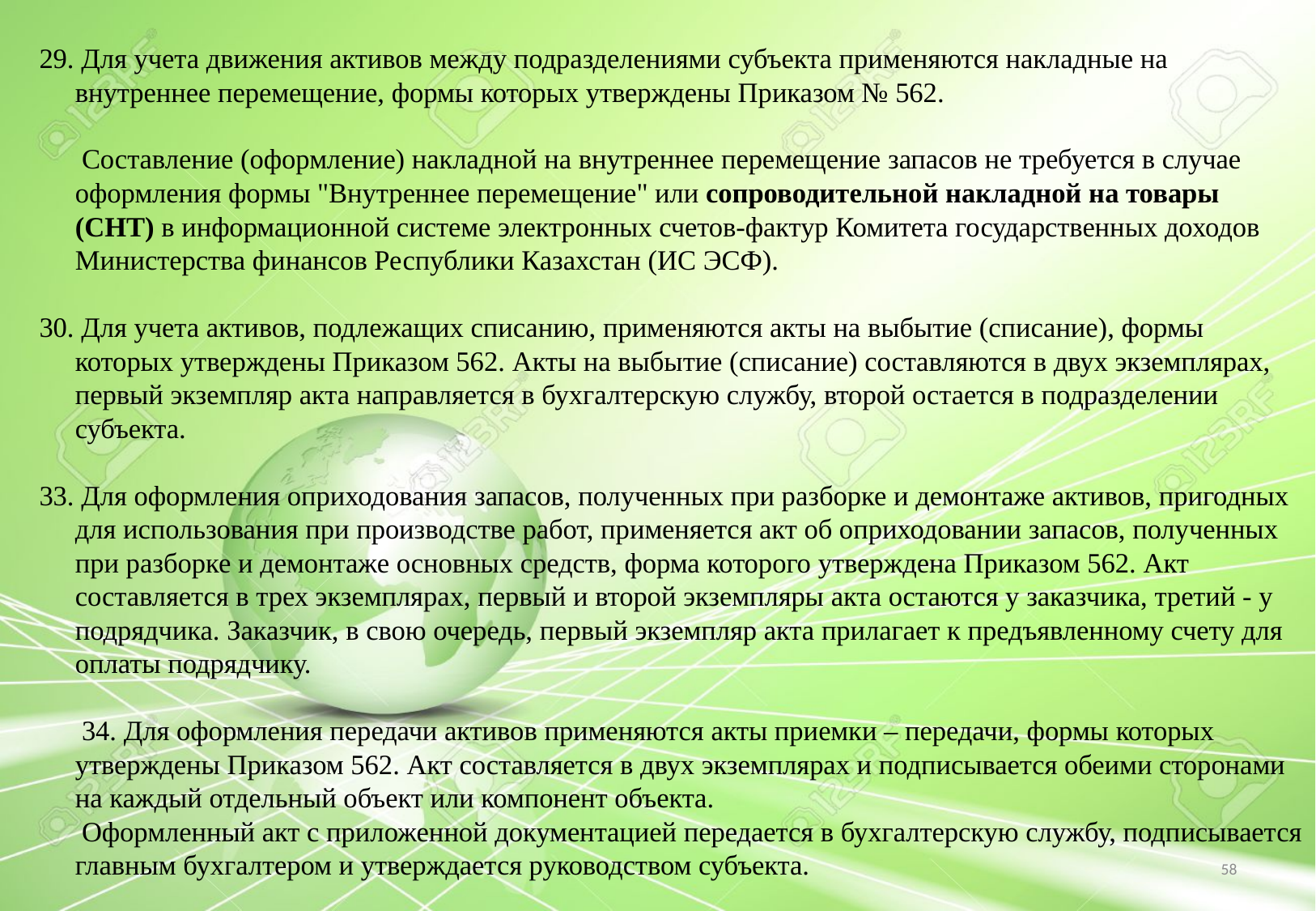

29. Для учета движения активов между подразделениями субъекта применяются накладные на внутреннее перемещение, формы которых утверждены Приказом № 562.

      Составление (оформление) накладной на внутреннее перемещение запасов не требуется в случае оформления формы "Внутреннее перемещение" или сопроводительной накладной на товары (СНТ) в информационной системе электронных счетов-фактур Комитета государственных доходов Министерства финансов Республики Казахстан (ИС ЭСФ).

30. Для учета активов, подлежащих списанию, применяются акты на выбытие (списание), формы которых утверждены Приказом 562. Акты на выбытие (списание) составляются в двух экземплярах, первый экземпляр акта направляется в бухгалтерскую службу, второй остается в подразделении субъекта.

33. Для оформления оприходования запасов, полученных при разборке и демонтаже активов, пригодных для использования при производстве работ, применяется акт об оприходовании запасов, полученных при разборке и демонтаже основных средств, форма которого утверждена Приказом 562. Акт составляется в трех экземплярах, первый и второй экземпляры акта остаются у заказчика, третий - у подрядчика. Заказчик, в свою очередь, первый экземпляр акта прилагает к предъявленному счету для оплаты подрядчику.

      34. Для оформления передачи активов применяются акты приемки – передачи, формы которых утверждены Приказом 562. Акт составляется в двух экземплярах и подписывается обеими сторонами на каждый отдельный объект или компонент объекта.
      Оформленный акт с приложенной документацией передается в бухгалтерскую службу, подписывается главным бухгалтером и утверждается руководством субъекта.
58